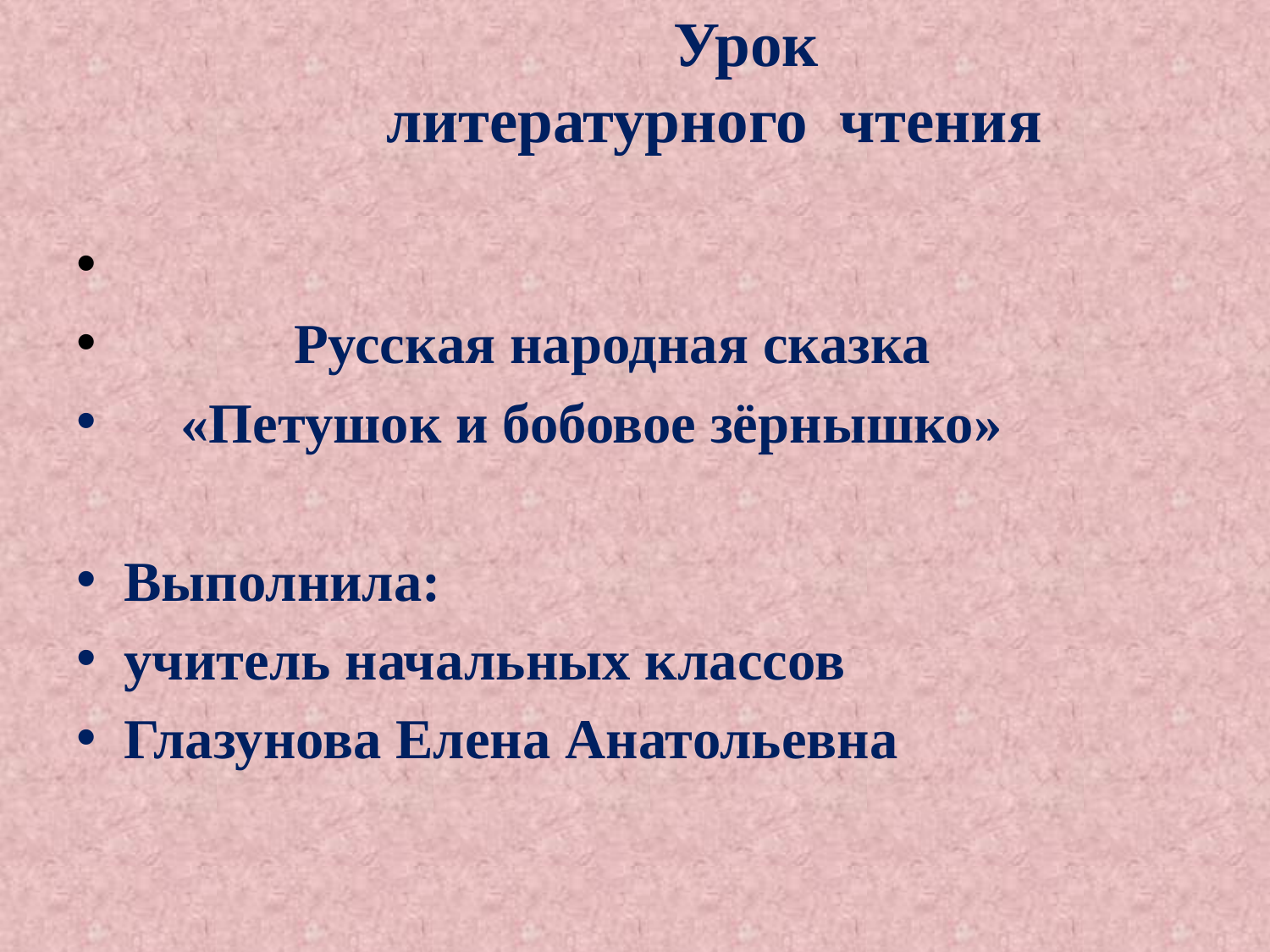

# Урок литературного  чтения

            Русская народная сказка
    «Петушок и бобовое зёрнышко»

Выполнила:
учитель начальных классов
Глазунова Елена Анатольевна